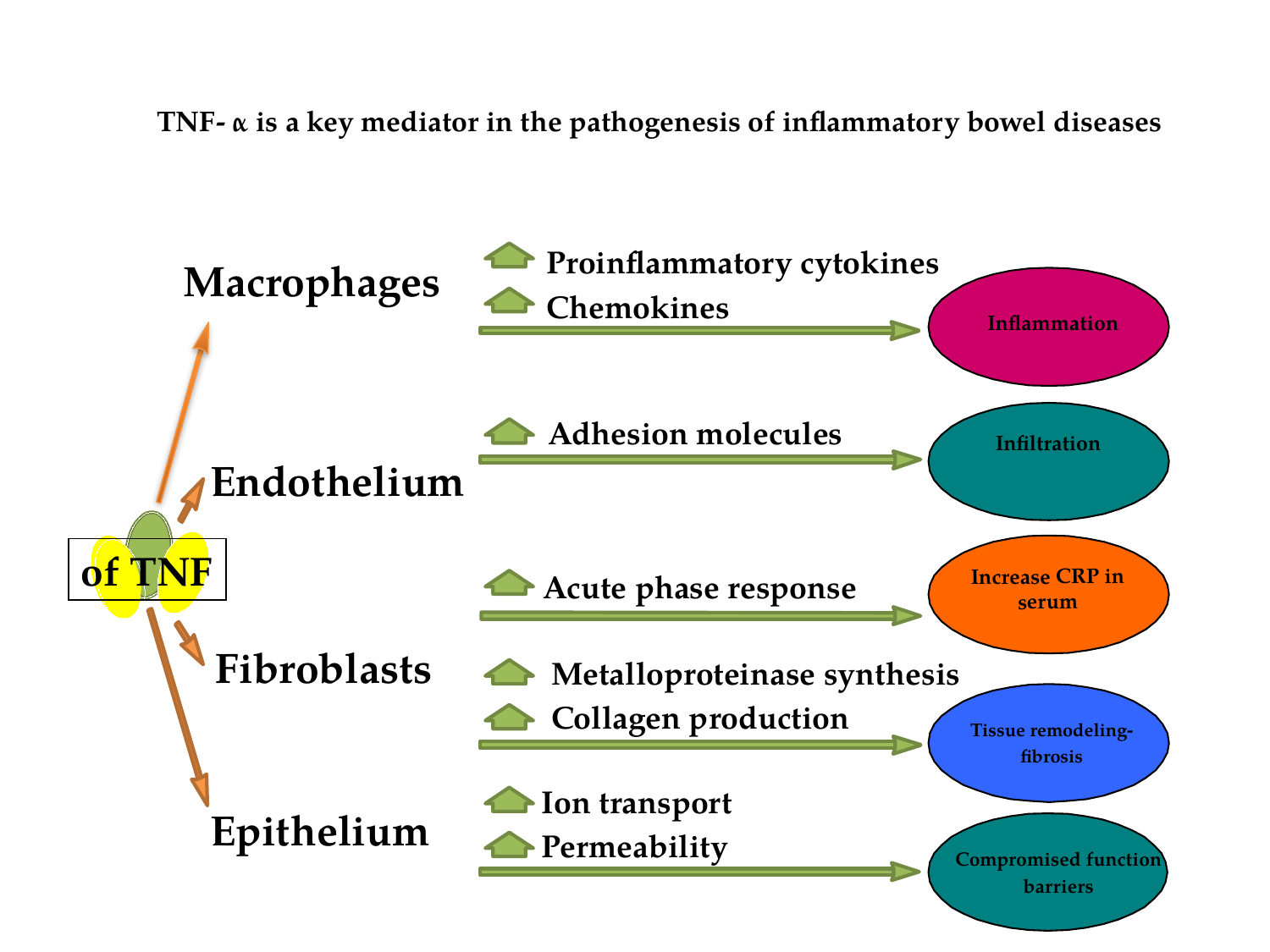

TNF- α is a key mediator in the pathogenesis of inflammatory bowel diseases
Proinflammatory cytokines
Chemokines

Macrophages

 Inflammation

Adhesion molecules
Infiltration
Endothelium

of TNF

Increase CRP in serum
Acute phase response

Fibroblasts
Metalloproteinase synthesis
Collagen production

Tissue remodeling-
fibrosis
Ion transport
Permeability

Epithelium

Compromised function
barriers